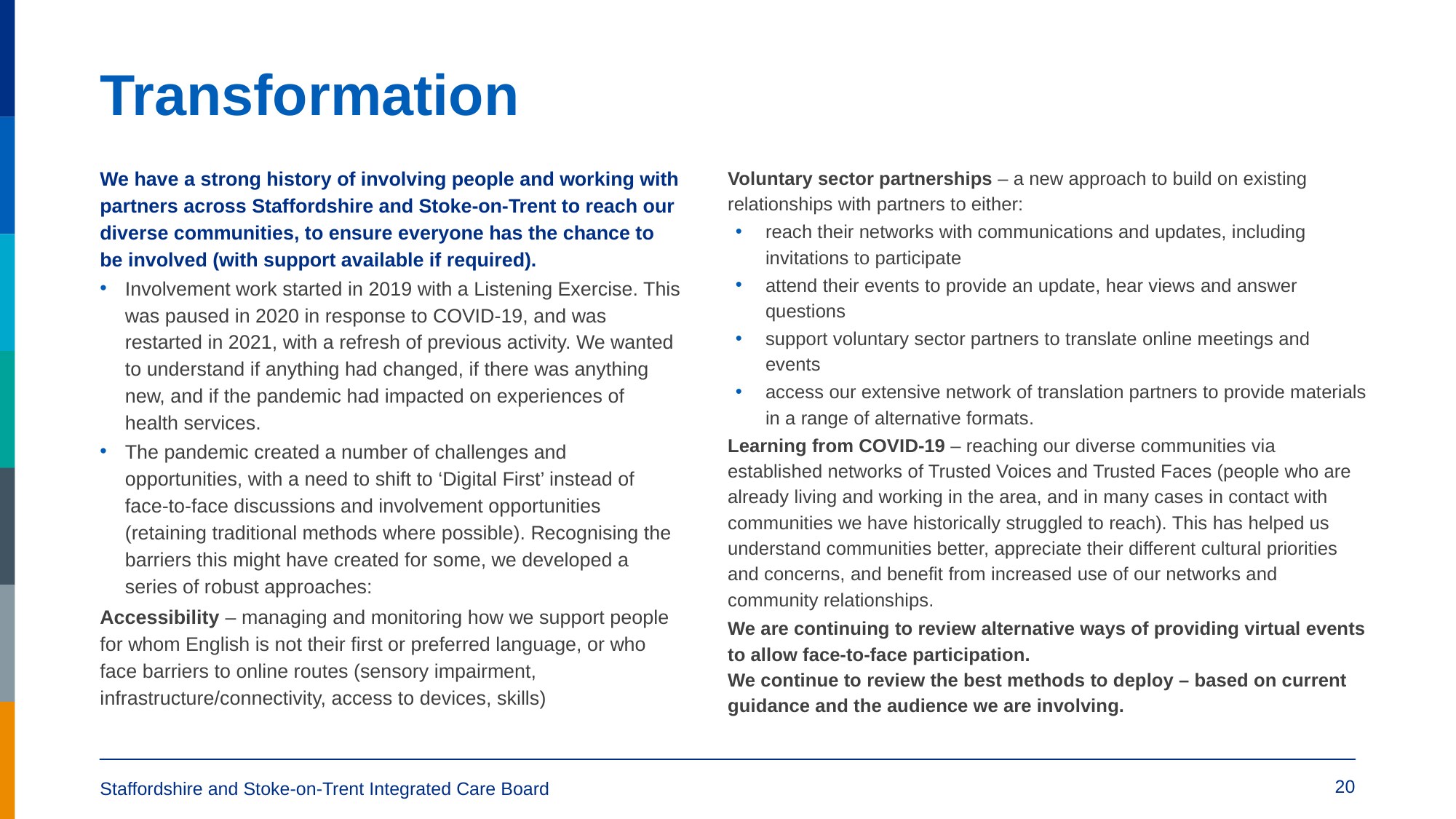

# Transformation
We have a strong history of involving people and working with partners across Staffordshire and Stoke-on-Trent to reach our diverse communities, to ensure everyone has the chance to be involved (with support available if required).
Involvement work started in 2019 with a Listening Exercise. This was paused in 2020 in response to COVID-19, and was restarted in 2021, with a refresh of previous activity. We wanted to understand if anything had changed, if there was anything new, and if the pandemic had impacted on experiences of health services.
The pandemic created a number of challenges and opportunities, with a need to shift to ‘Digital First’ instead of face-to-face discussions and involvement opportunities (retaining traditional methods where possible). Recognising the barriers this might have created for some, we developed a series of robust approaches:
Accessibility – managing and monitoring how we support people for whom English is not their first or preferred language, or who face barriers to online routes (sensory impairment, infrastructure/connectivity, access to devices, skills)

Voluntary sector partnerships – a new approach to build on existing relationships with partners to either:
reach their networks with communications and updates, including invitations to participate
attend their events to provide an update, hear views and answer questions
support voluntary sector partners to translate online meetings and events
access our extensive network of translation partners to provide materials in a range of alternative formats.
Learning from COVID-19 – reaching our diverse communities via established networks of Trusted Voices and Trusted Faces (people who are already living and working in the area, and in many cases in contact with communities we have historically struggled to reach). This has helped us understand communities better, appreciate their different cultural priorities and concerns, and benefit from increased use of our networks and community relationships.
We are continuing to review alternative ways of providing virtual events to allow face-to-face participation.
We continue to review the best methods to deploy – based on current guidance and the audience we are involving.

20
Staffordshire and Stoke-on-Trent Integrated Care Board